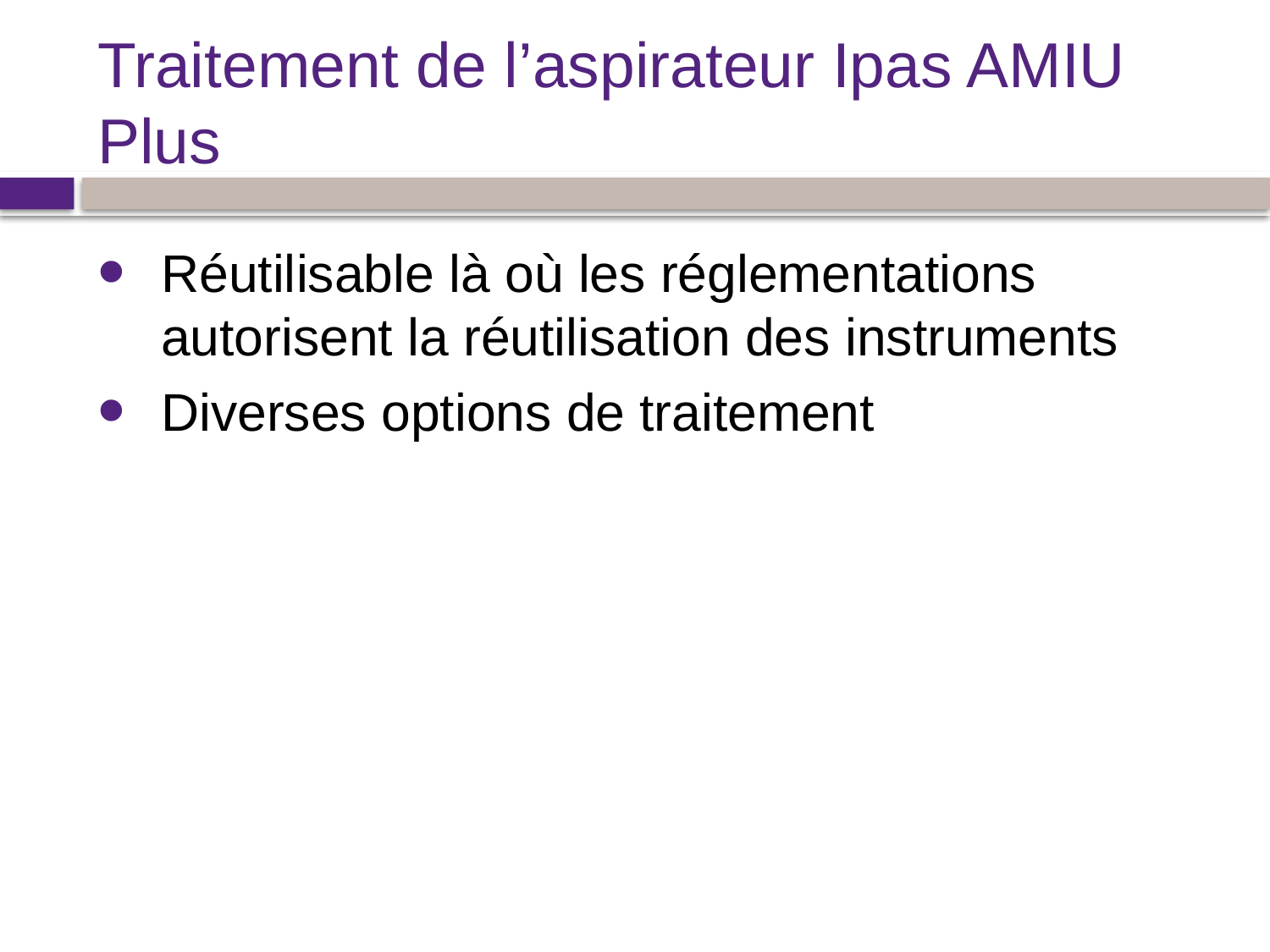

# Traitement de l’aspirateur Ipas AMIU Plus
Réutilisable là où les réglementations autorisent la réutilisation des instruments
Diverses options de traitement